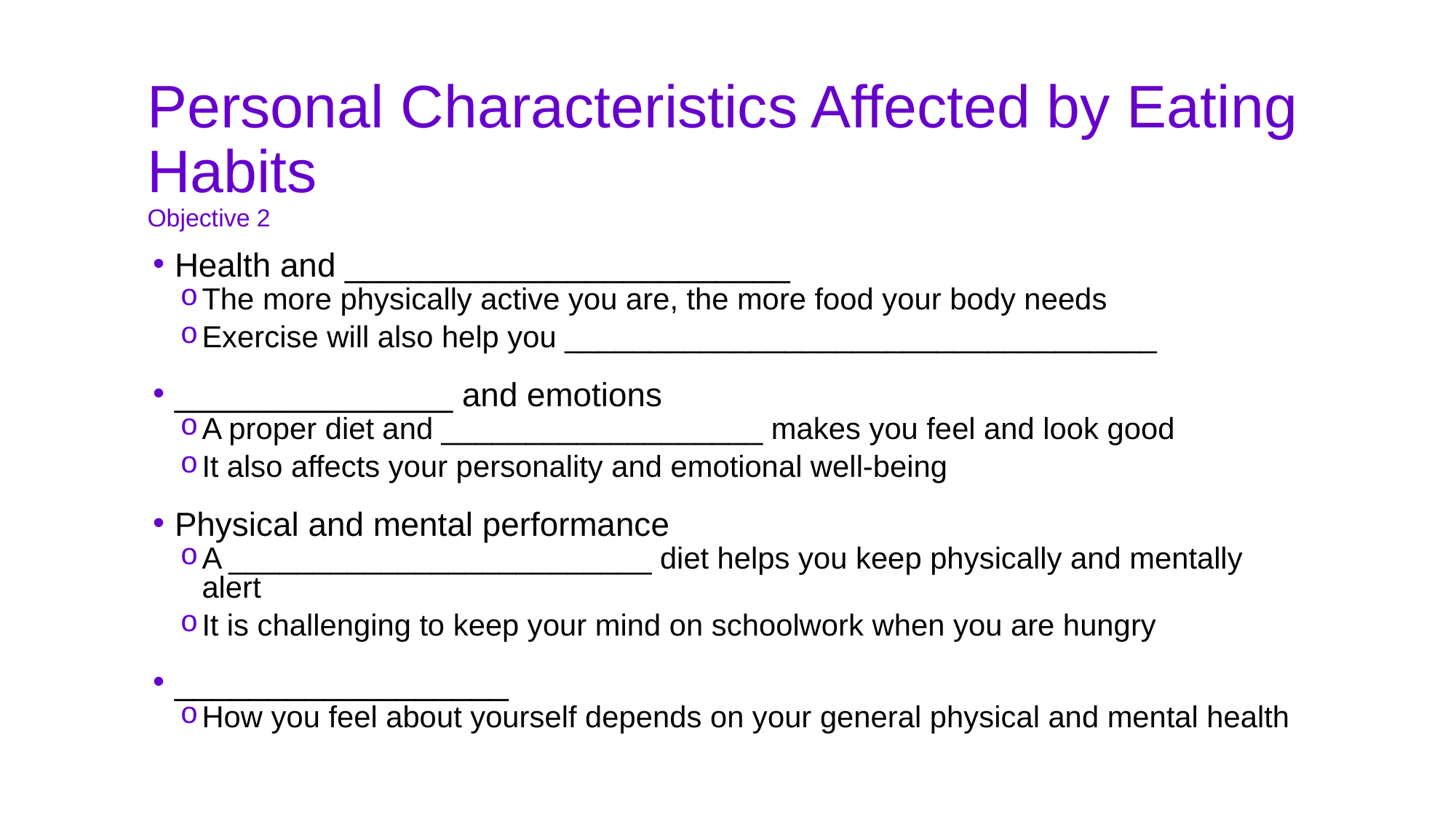

# Personal Characteristics Affected by Eating Habits Objective 2
Health and ________________________
The more physically active you are, the more food your body needs
Exercise will also help you ___________________________________
_______________ and emotions
A proper diet and ___________________ makes you feel and look good
It also affects your personality and emotional well-being
Physical and mental performance
A _________________________ diet helps you keep physically and mentally alert
It is challenging to keep your mind on schoolwork when you are hungry
__________________
How you feel about yourself depends on your general physical and mental health